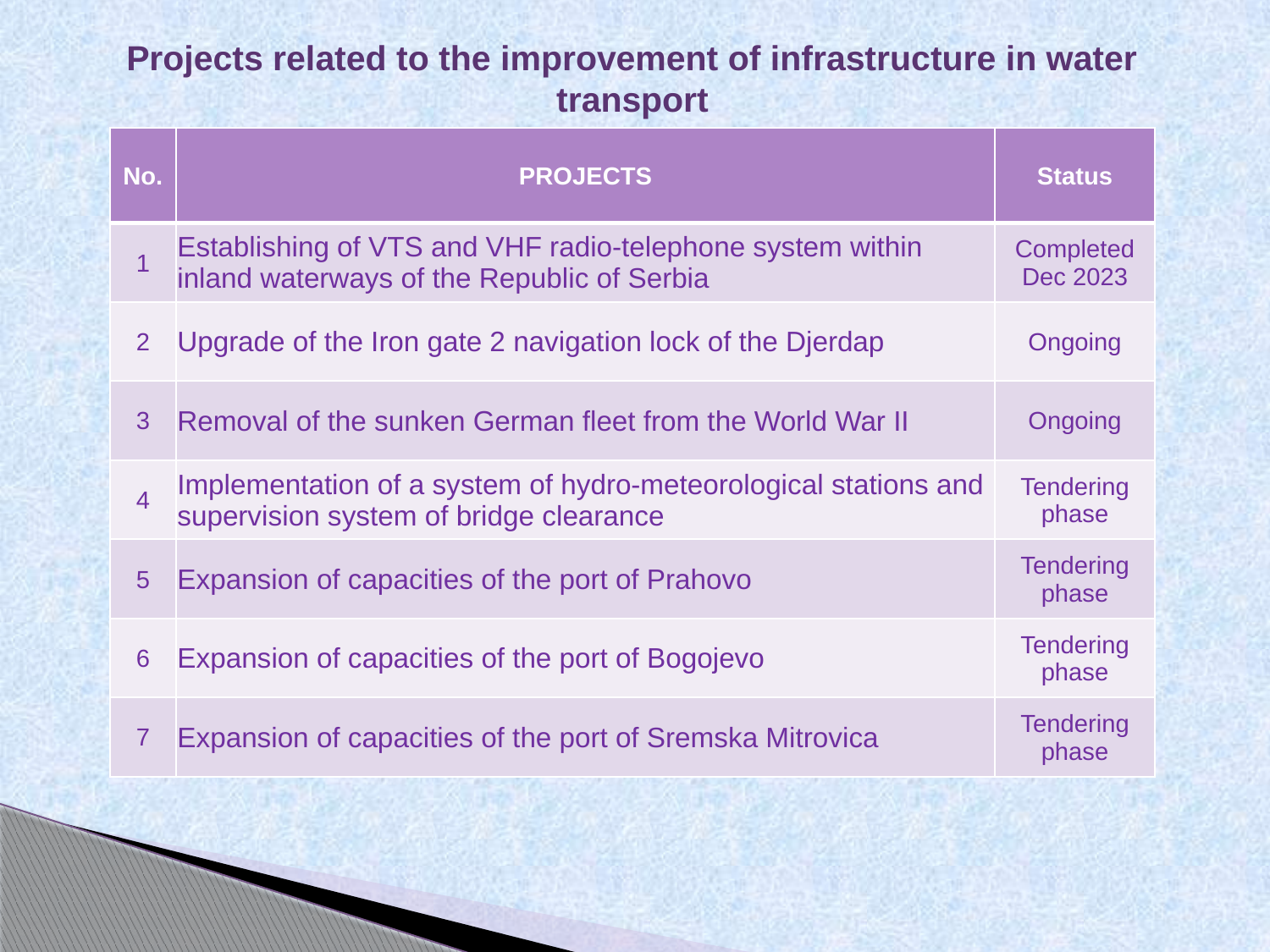

Projects related to the improvement of infrastructure in water transport
| No. | PROJECTS | Status |
| --- | --- | --- |
| 1 | Establishing of VTS and VHF radio-telephone system within inland waterways of the Republic of Serbia | Completed Dec 2023 |
| 2 | Upgrade of the Iron gate 2 navigation lock of the Djerdap | Ongoing |
| 3 | Removal of the sunken German fleet from the World War II | Ongoing |
| 4 | Implementation of a system of hydro-meteorological stations and supervision system of bridge clearance | Tendering phase |
| 5 | Expansion of capacities of the port of Prahovo | Tendering phase |
| 6 | Еxpansion of capacities of the port of Bogojevo | Tendering phase |
| 7 | Expansion of capacities of the port of Sremska Mitrovica | Tendering phase |